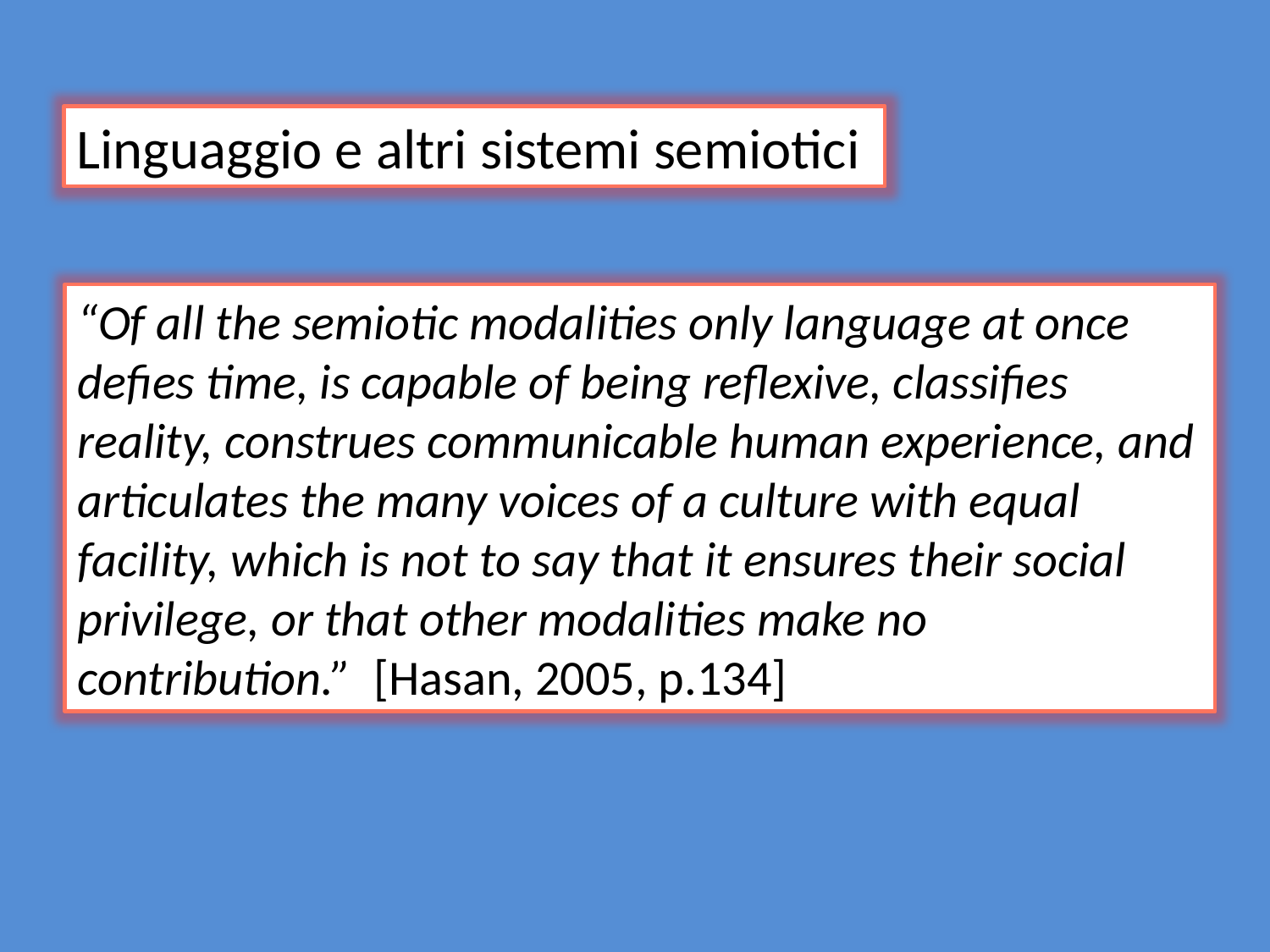

Linguaggio e altri sistemi semiotici
“Of all the semiotic modalities only language at once defies time, is capable of being reflexive, classifies reality, construes communicable human experience, and articulates the many voices of a culture with equal facility, which is not to say that it ensures their social privilege, or that other modalities make no contribution.”  [Hasan, 2005, p.134]